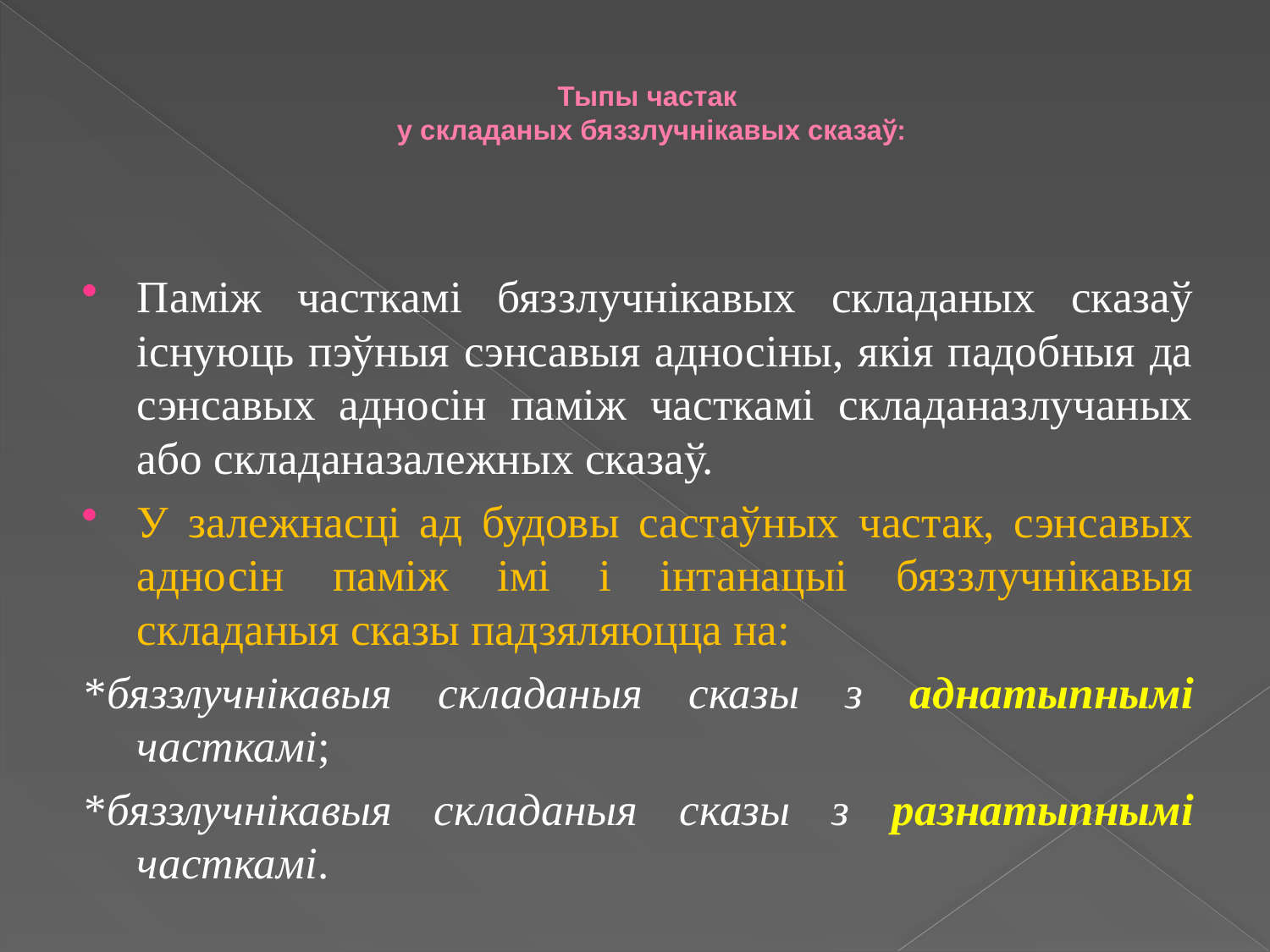

# Тыпы частак у складаных бяззлучнікавых сказаў:
Паміж часткамі бяззлучнікавых складаных сказаў існуюць пэўныя сэнсавыя адносіны, якія падобныя да сэнсавых адносін паміж часткамі складаназлучаных або складаназалежных сказаў.
У залежнасці ад будовы састаўных частак, сэнсавых адносін паміж імі і інтанацыі бяззлучнікавыя складаныя сказы падзяляюцца на:
*бяззлучнікавыя складаныя сказы з аднатыпнымі часткамі;
*бяззлучнікавыя складаныя сказы з разнатыпнымі часткамі.